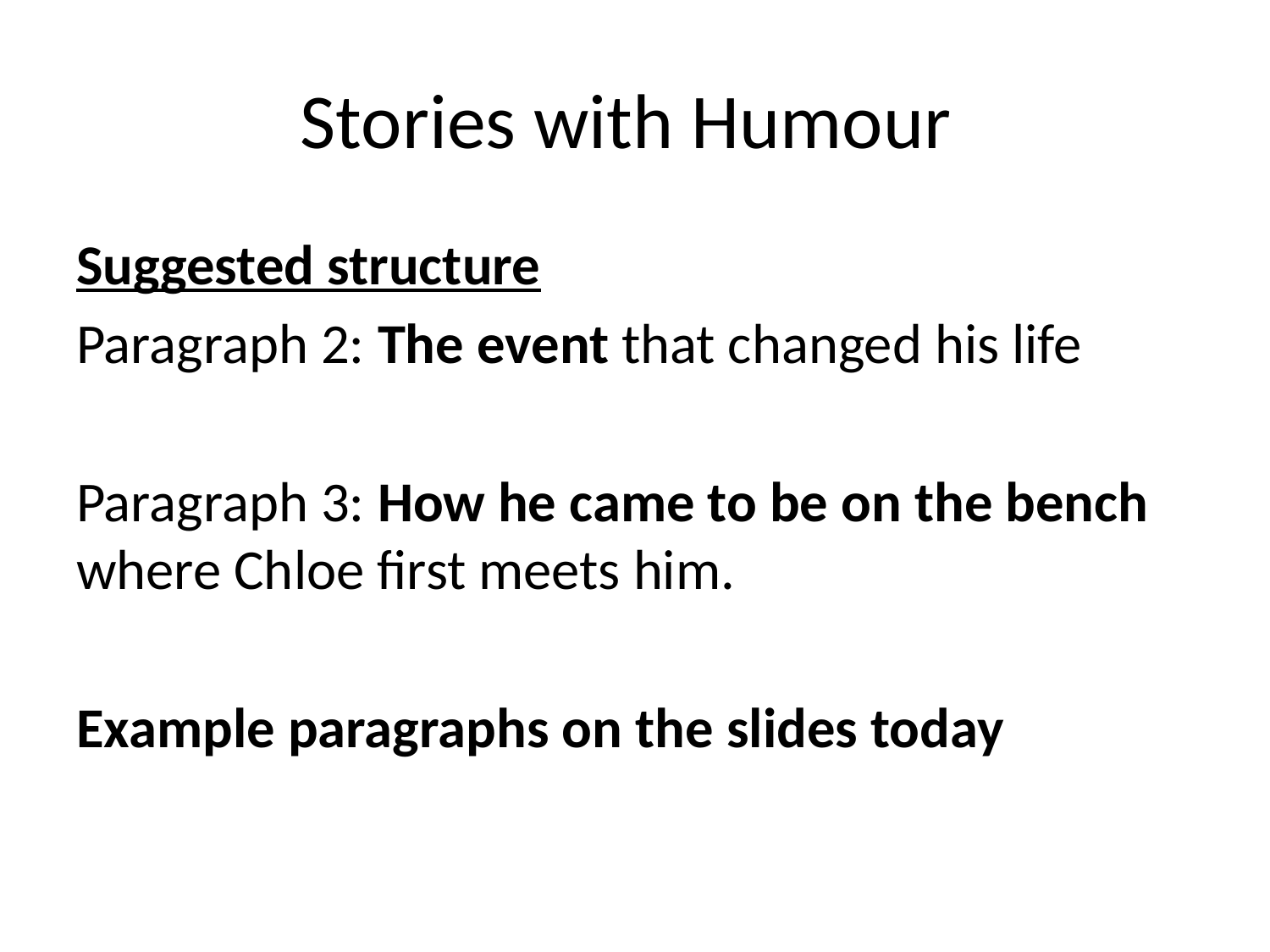

# Stories with Humour
Suggested structure
Paragraph 2: The event that changed his life

Paragraph 3: How he came to be on the bench where Chloe first meets him.

Example paragraphs on the slides today